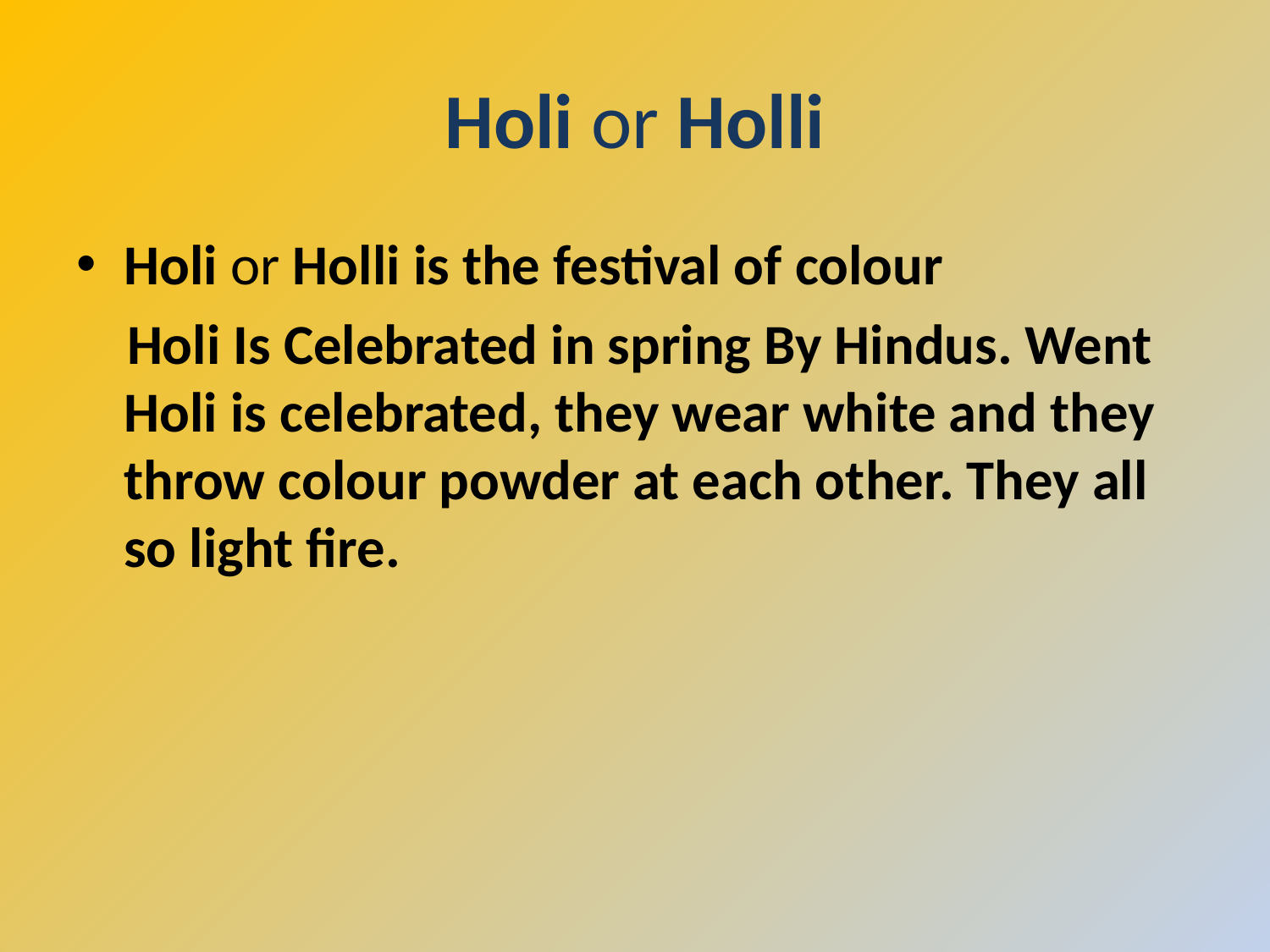

# Holi or Holli
Holi or Holli is the festival of colour
    Holi Is Celebrated in spring By Hindus. Went Holi is celebrated, they wear white and they throw colour powder at each other. They all so light fire.